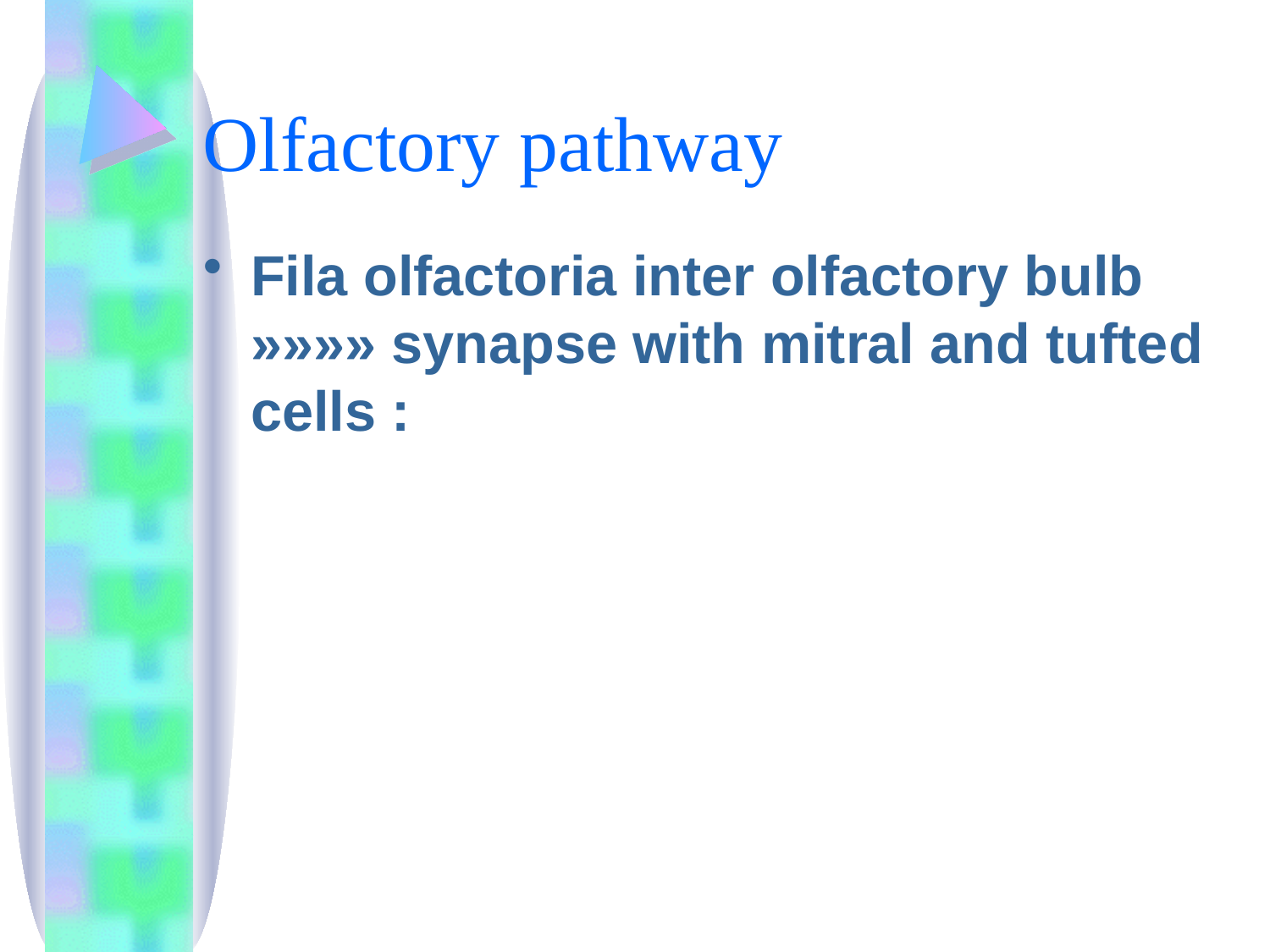

# Olfactory pathway
Fila olfactoria inter olfactory bulb »»»» synapse with mitral and tufted cells :